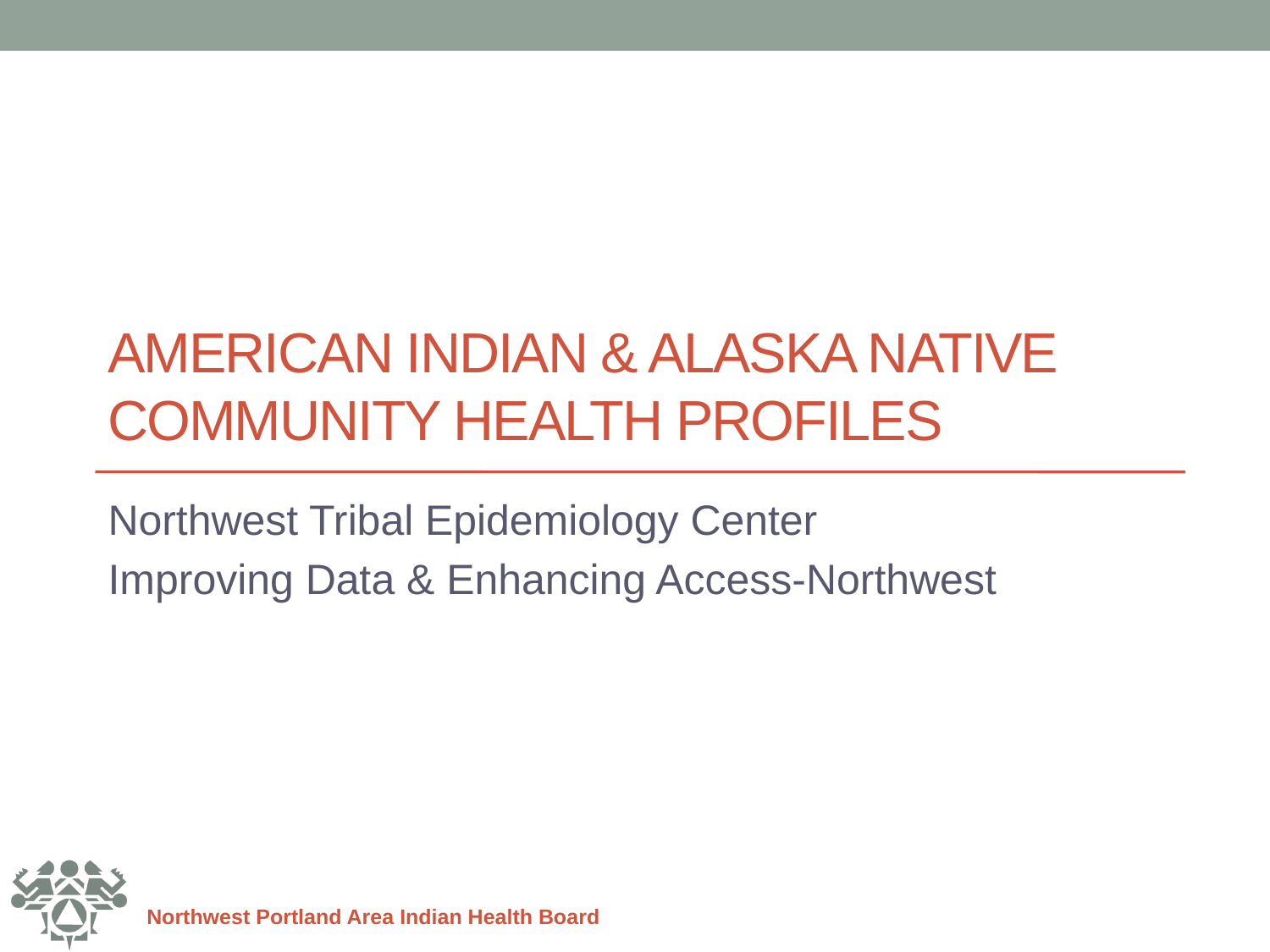

# American Indian & Alaska Native Community Health Profiles
Northwest Tribal Epidemiology Center
Improving Data & Enhancing Access-Northwest